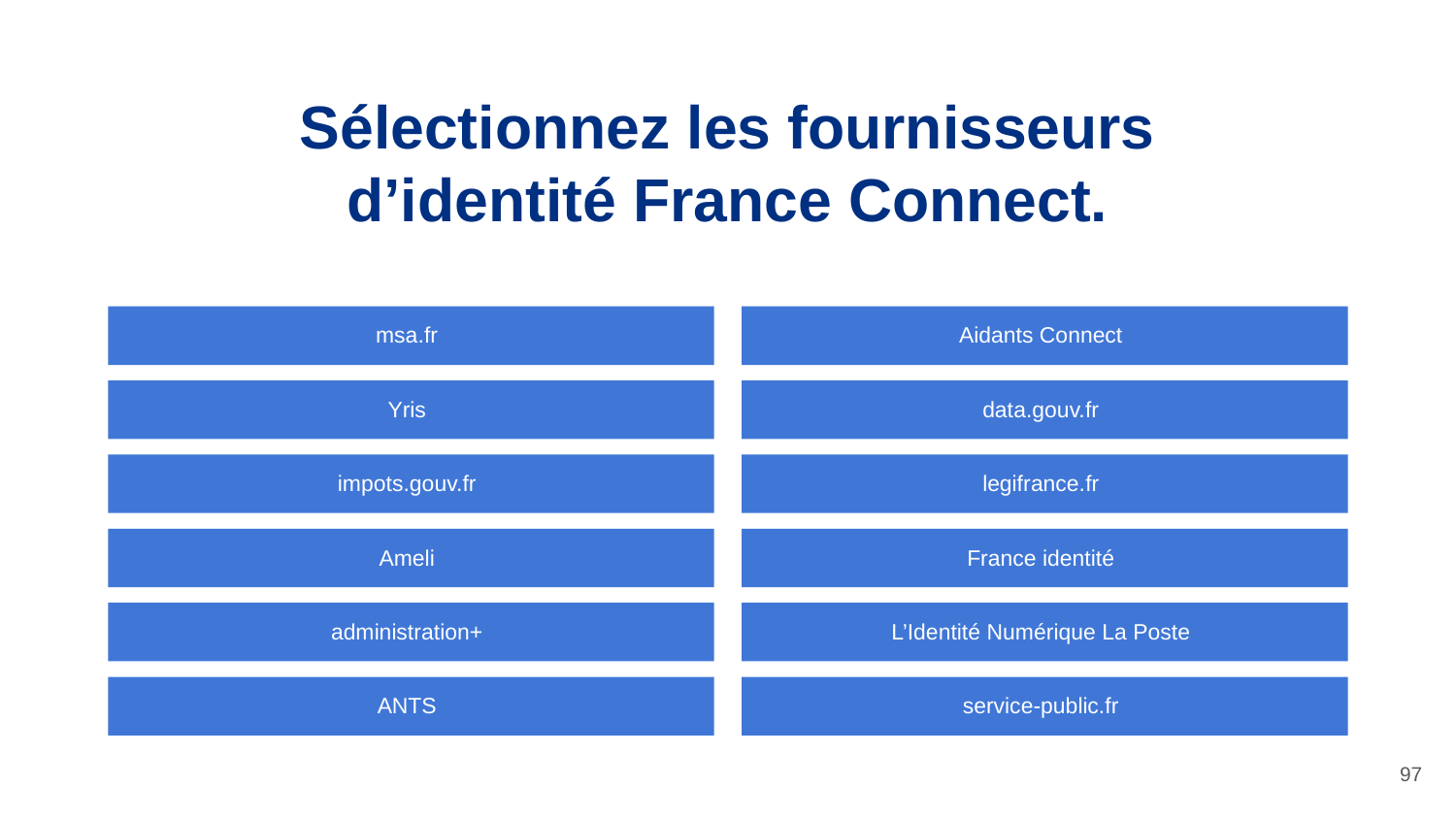

Sélectionnez les fournisseurs d’identité France Connect.

msa.fr

Aidants Connect

Yris

data.gouv.fr

impots.gouv.fr

legifrance.fr

Ameli

France identité

administration+

L’Identité Numérique La Poste

ANTS

service-public.fr
97